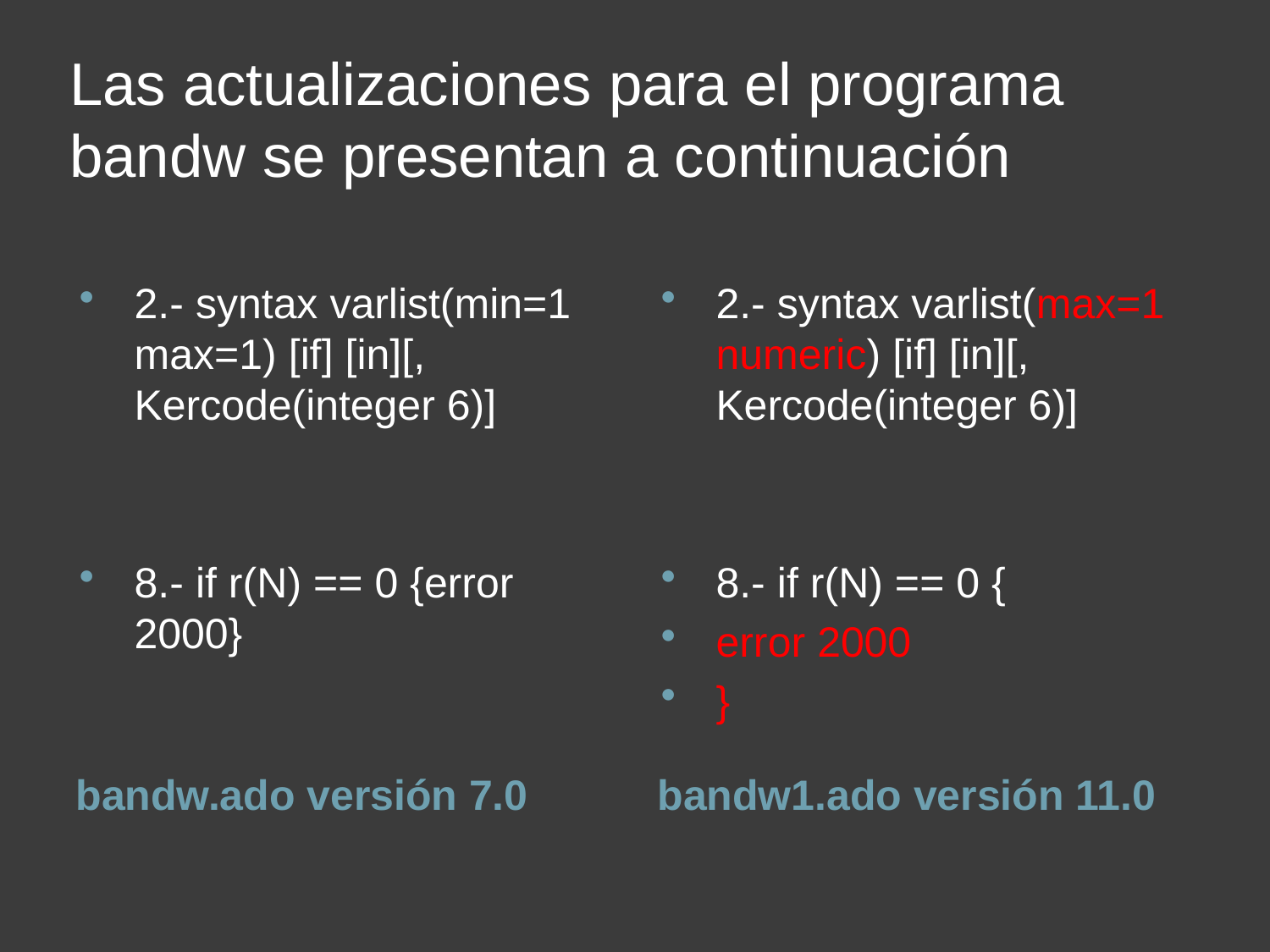

# Las actualizaciones para el programa bandw se presentan a continuación

2.- syntax varlist(min=1 max=1) [if] [in][, Kercode(integer 6)]

8.- if r(N) == 0 {error 2000}

2.- syntax varlist(max=1 numeric) [if] [in][, Kercode(integer 6)]

8.- if r(N) == 0 {
error 2000
}
bandw.ado versión 7.0
bandw1.ado versión 11.0